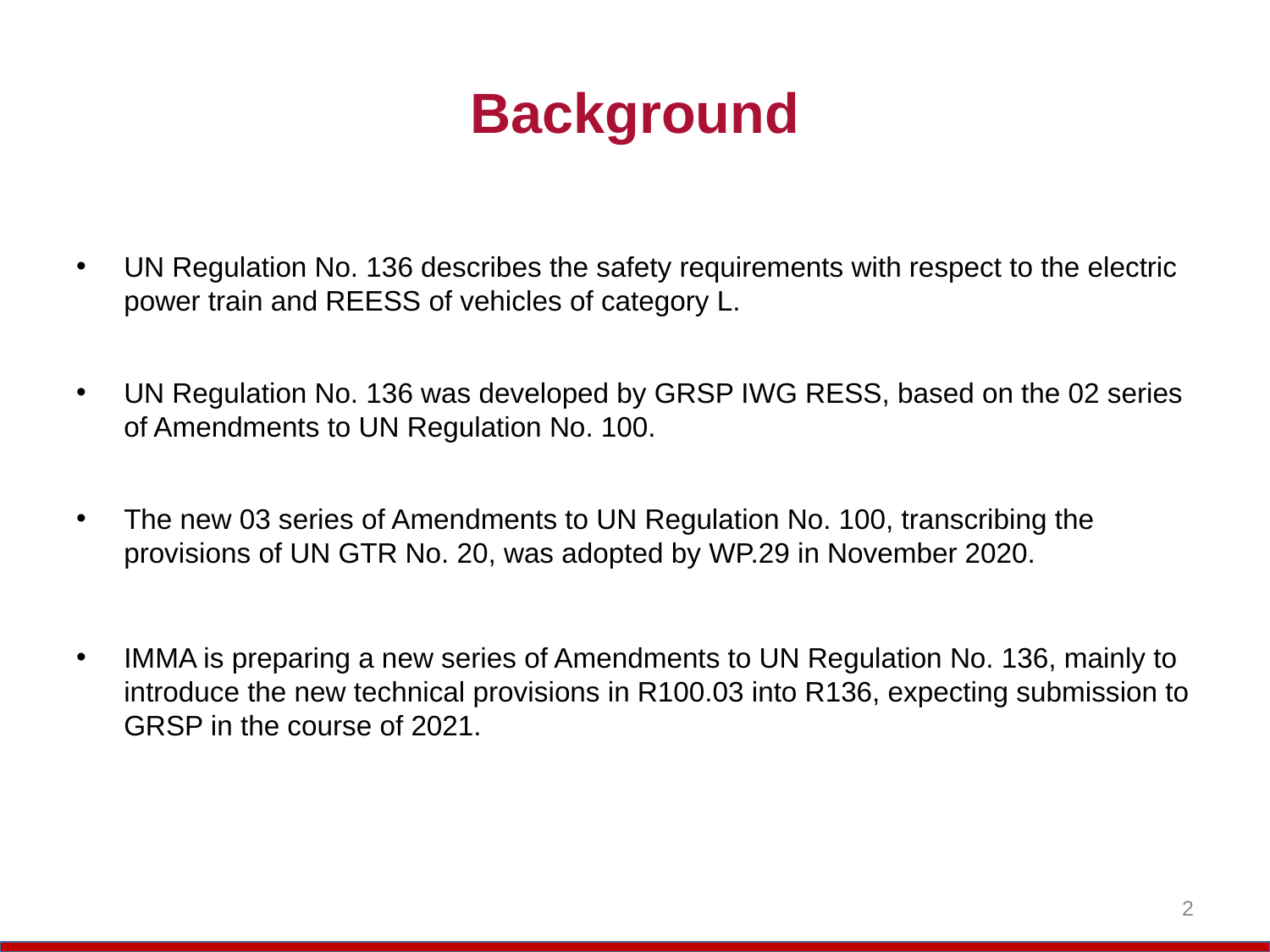

# Background
UN Regulation No. 136 describes the safety requirements with respect to the electric power train and REESS of vehicles of category L.

UN Regulation No. 136 was developed by GRSP IWG RESS, based on the 02 series of Amendments to UN Regulation No. 100.

The new 03 series of Amendments to UN Regulation No. 100, transcribing the provisions of UN GTR No. 20, was adopted by WP.29 in November 2020.

IMMA is preparing a new series of Amendments to UN Regulation No. 136, mainly to introduce the new technical provisions in R100.03 into R136, expecting submission to GRSP in the course of 2021.

2